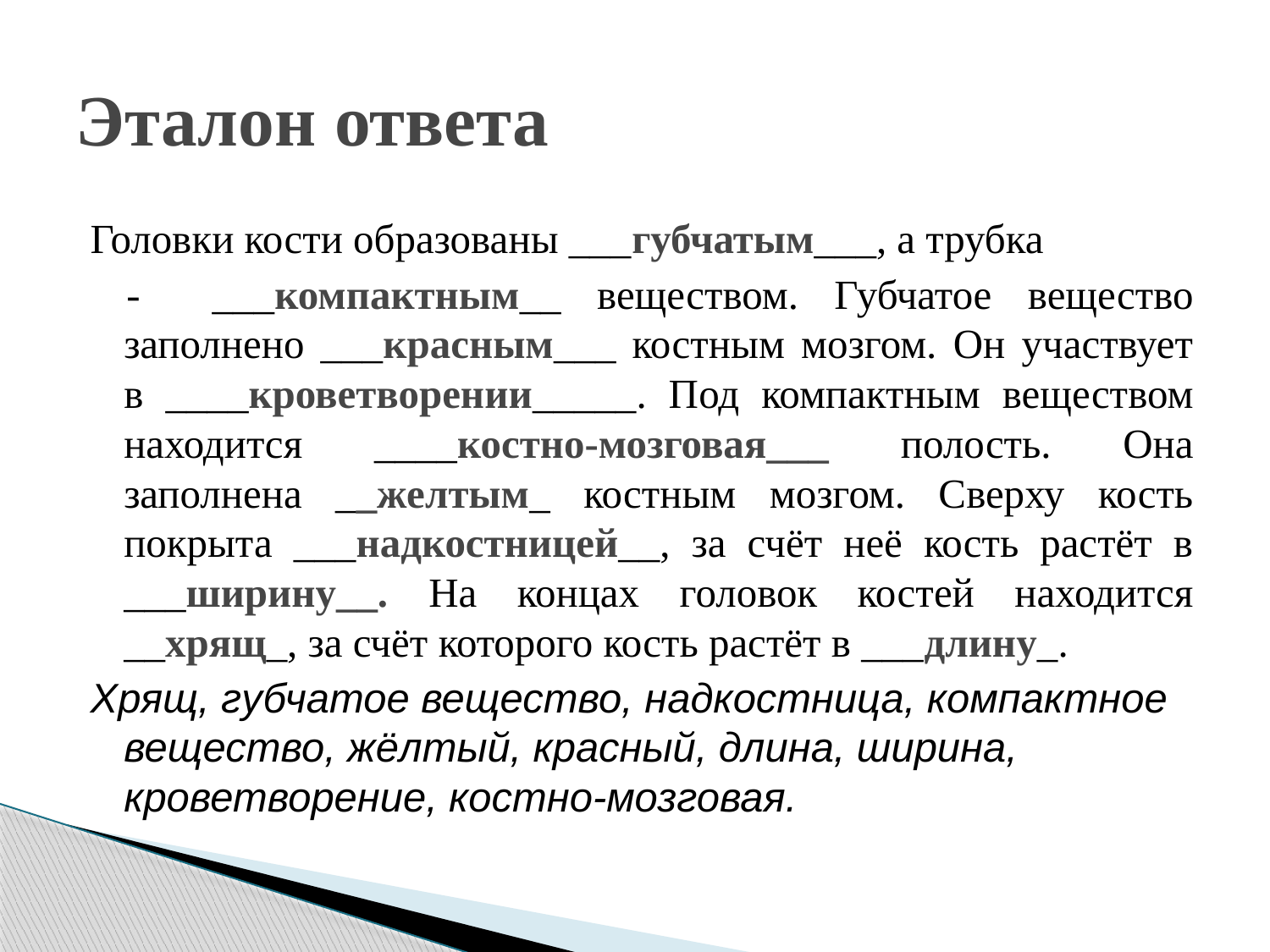

# Эталон ответа
Головки кости образованы ___губчатым___, а трубка
 -  ___компактным__ веществом. Губчатое вещество заполнено ___красным___ костным мозгом. Он участвует в ____кроветворении_____. Под компактным веществом находится ____костно-мозговая___ полость. Она заполнена __желтым_ костным мозгом. Сверху кость покрыта ___надкостницей__, за счёт неё кость растёт в ___ширину__. На концах головок костей находится __хрящ_, за счёт которого кость растёт в ___длину_.
Хрящ, губчатое вещество, надкостница, компактное вещество, жёлтый, красный, длина, ширина, кроветворение, костно-мозговая.